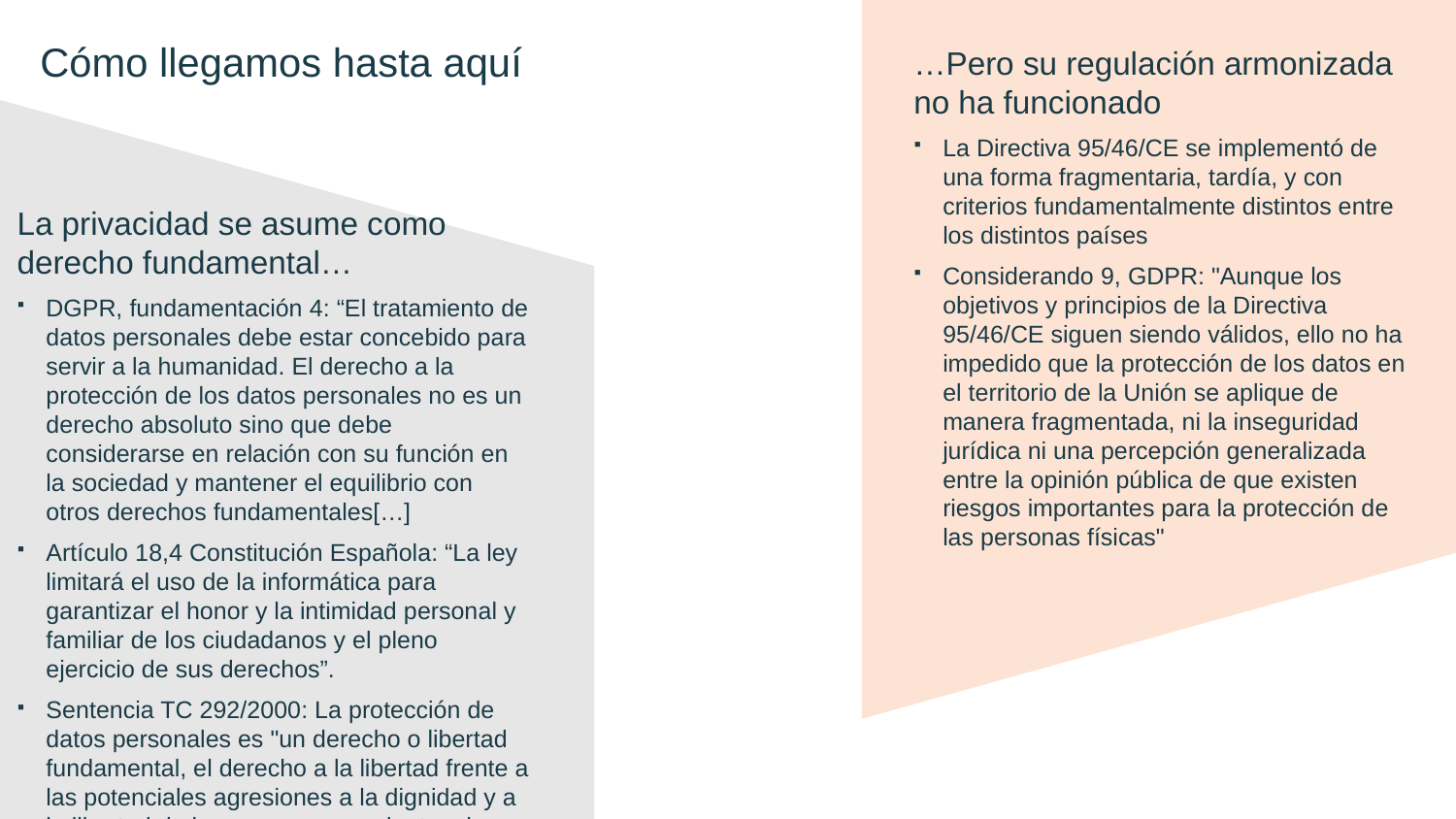

# Cómo llegamos hasta aquí
…Pero su regulación armonizada no ha funcionado
La Directiva 95/46/CE se implementó de una forma fragmentaria, tardía, y con criterios fundamentalmente distintos entre los distintos países
Considerando 9, GDPR: "Aunque los objetivos y principios de la Directiva 95/46/CE siguen siendo válidos, ello no ha impedido que la protección de los datos en el territorio de la Unión se aplique de manera fragmentada, ni la inseguridad jurídica ni una percepción generalizada entre la opinión pública de que existen riesgos importantes para la protección de las personas físicas"
La privacidad se asume como derecho fundamental…
DGPR, fundamentación 4: “El tratamiento de datos personales debe estar concebido para servir a la humanidad. El derecho a la protección de los datos personales no es un derecho absoluto sino que debe considerarse en relación con su función en la sociedad y mantener el equilibrio con otros derechos fundamentales[…]
Artículo 18,4 Constitución Española: “La ley limitará el uso de la informática para garantizar el honor y la intimidad personal y familiar de los ciudadanos y el pleno ejercicio de sus derechos”.
Sentencia TC 292/2000: La protección de datos personales es "un derecho o libertad fundamental, el derecho a la libertad frente a las potenciales agresiones a la dignidad y a la libertad de la persona provenientes de un uso ilegítimo del tratamiento mecanizado de datos"